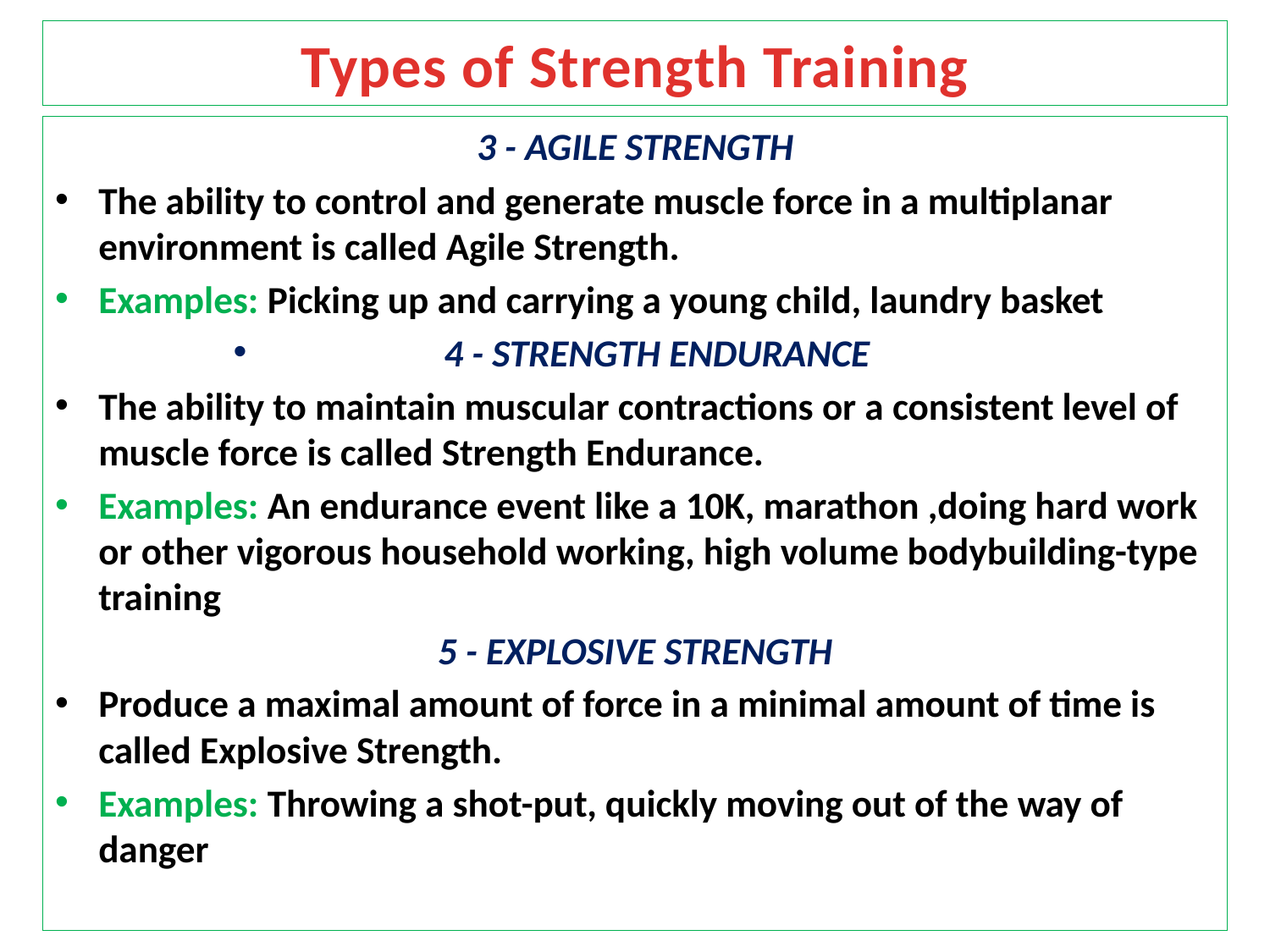

# Types of Strength Training
3 - AGILE STRENGTH
The ability to control and generate muscle force in a multiplanar environment is called Agile Strength.
Examples: Picking up and carrying a young child, laundry basket
4 - STRENGTH ENDURANCE
The ability to maintain muscular contractions or a consistent level of muscle force is called Strength Endurance.
Examples: An endurance event like a 10K, marathon ,doing hard work or other vigorous household working, high volume bodybuilding-type training
5 - EXPLOSIVE STRENGTH
Produce a maximal amount of force in a minimal amount of time is called Explosive Strength.
Examples: Throwing a shot-put, quickly moving out of the way of danger